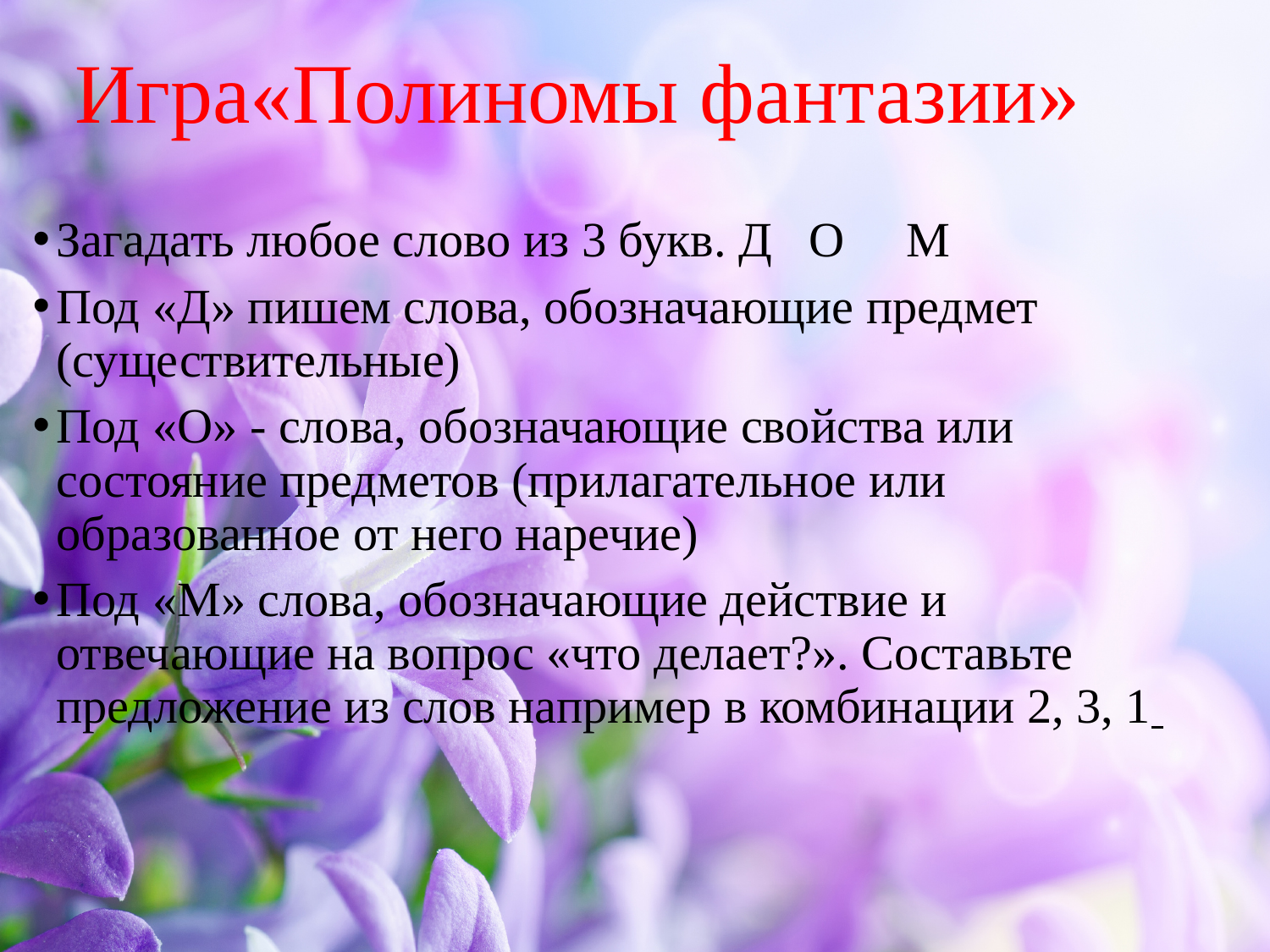

# Игра«Полиномы фантазии»
Загадать любое слово из 3 букв. Д   О     М
Под «Д» пишем слова, обозначающие предмет (существительные)
Под «О» - слова, обозначающие свойства или состояние предметов (прилагательное или образованное от него наречие)
Под «М» слова, обозначающие действие и отвечающие на вопрос «что делает?». Составьте предложение из слов например в комбинации 2, 3, 1